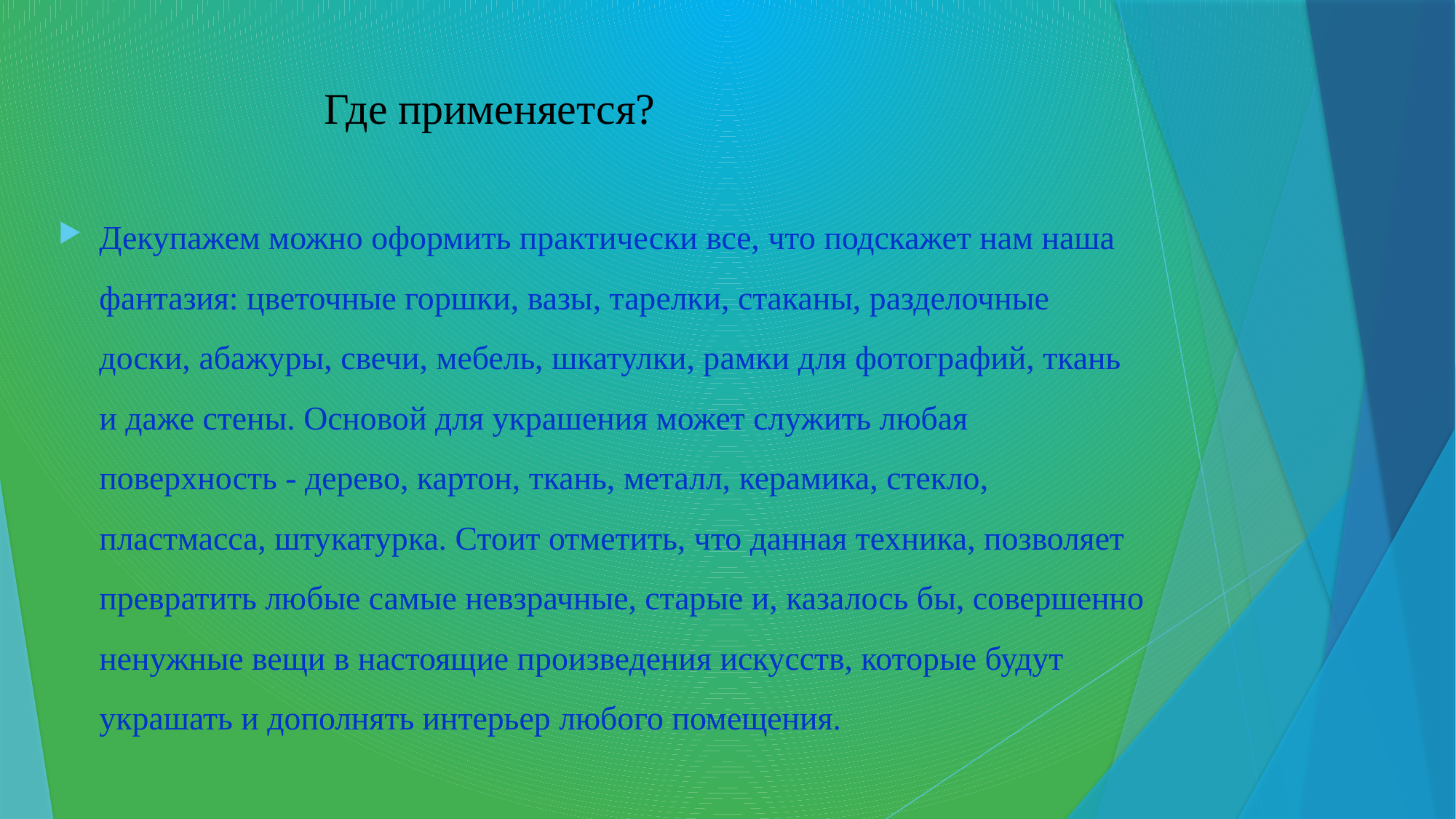

# Где применяется?
Декупажем можно оформить практически все, что подскажет нам наша фантазия: цветочные горшки, вазы, тарелки, стаканы, разделочные доски, абажуры, свечи, мебель, шкатулки, рамки для фотографий, ткань и даже стены. Основой для украшения может служить любая поверхность - дерево, картон, ткань, металл, керамика, стекло, пластмасса, штукатурка. Стоит отметить, что данная техника, позволяет превратить любые самые невзрачные, старые и, казалось бы, совершенно ненужные вещи в настоящие произведения искусств, которые будут украшать и дополнять интерьер любого помещения.